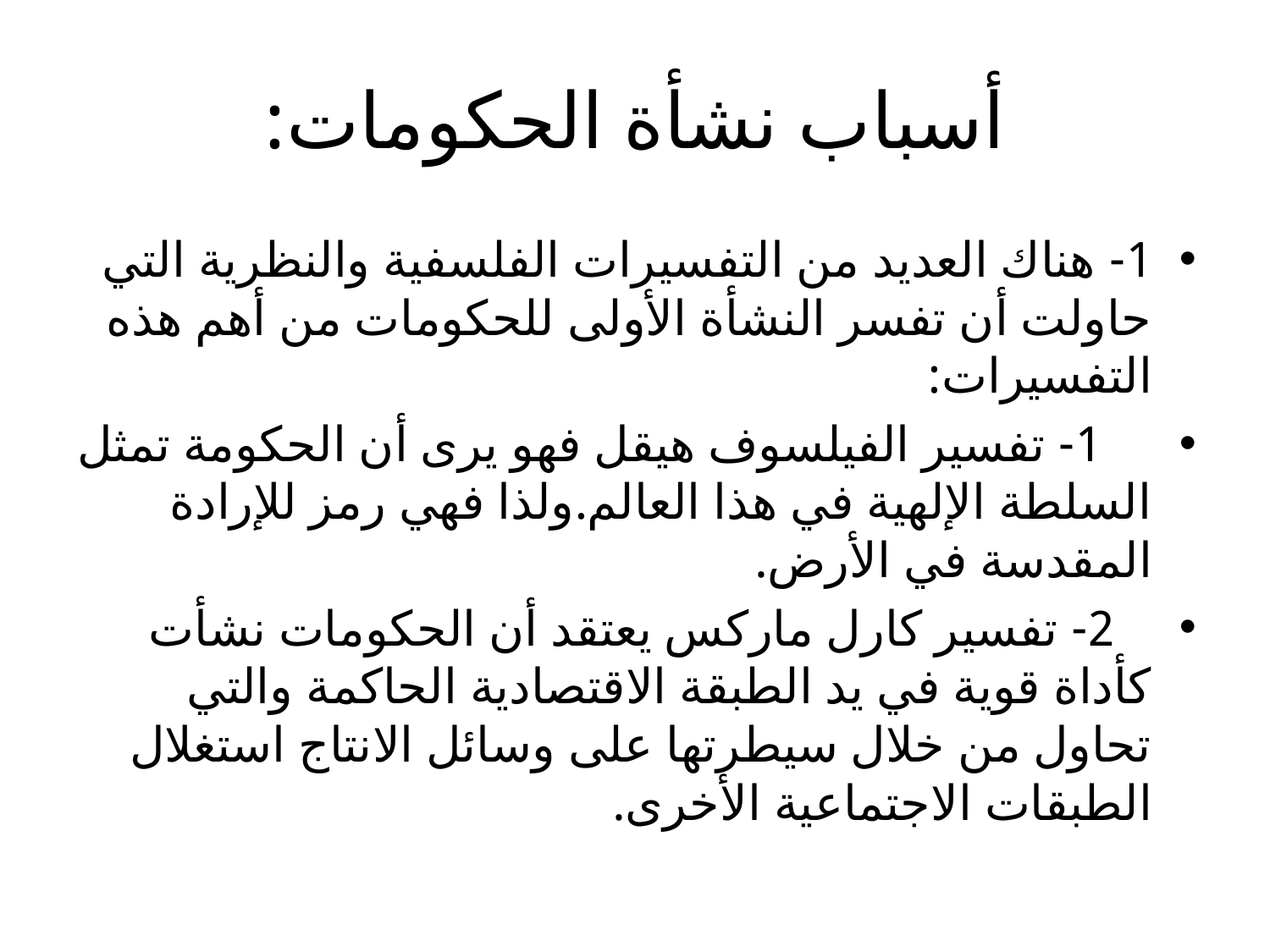

# أسباب نشأة الحكومات:
1- هناك العديد من التفسيرات الفلسفية والنظرية التي حاولت أن تفسر النشأة الأولى للحكومات من أهم هذه التفسيرات:
    1- تفسير الفيلسوف هيقل فهو يرى أن الحكومة تمثل السلطة الإلهية في هذا العالم.ولذا فهي رمز للإرادة المقدسة في الأرض.
   2- تفسير كارل ماركس يعتقد أن الحكومات نشأت كأداة قوية في يد الطبقة الاقتصادية الحاكمة والتي تحاول من خلال سيطرتها على وسائل الانتاج استغلال الطبقات الاجتماعية الأخرى.